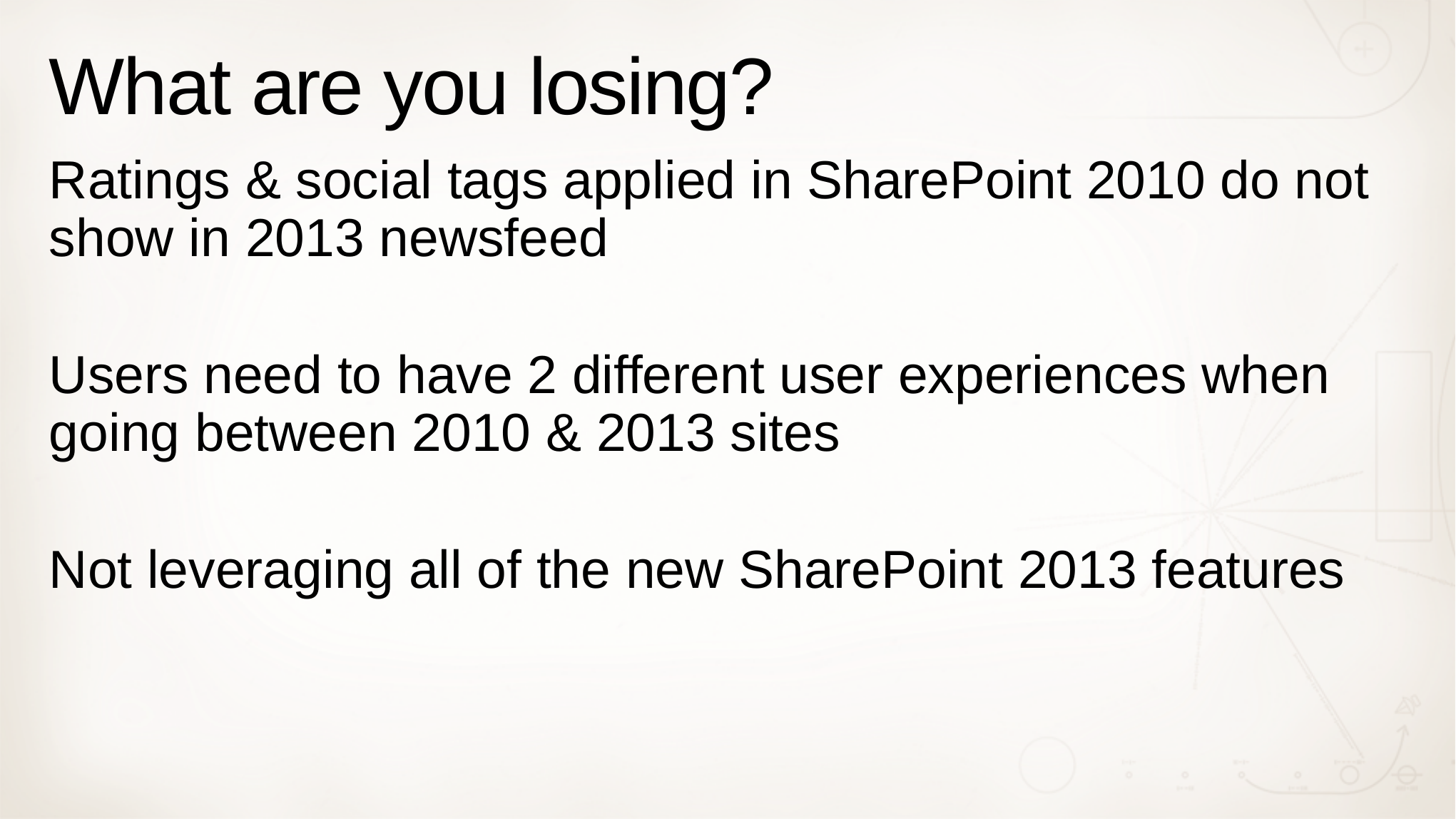

# What are you losing?
Ratings & social tags applied in SharePoint 2010 do not show in 2013 newsfeed

Users need to have 2 different user experiences when going between 2010 & 2013 sites

Not leveraging all of the new SharePoint 2013 features